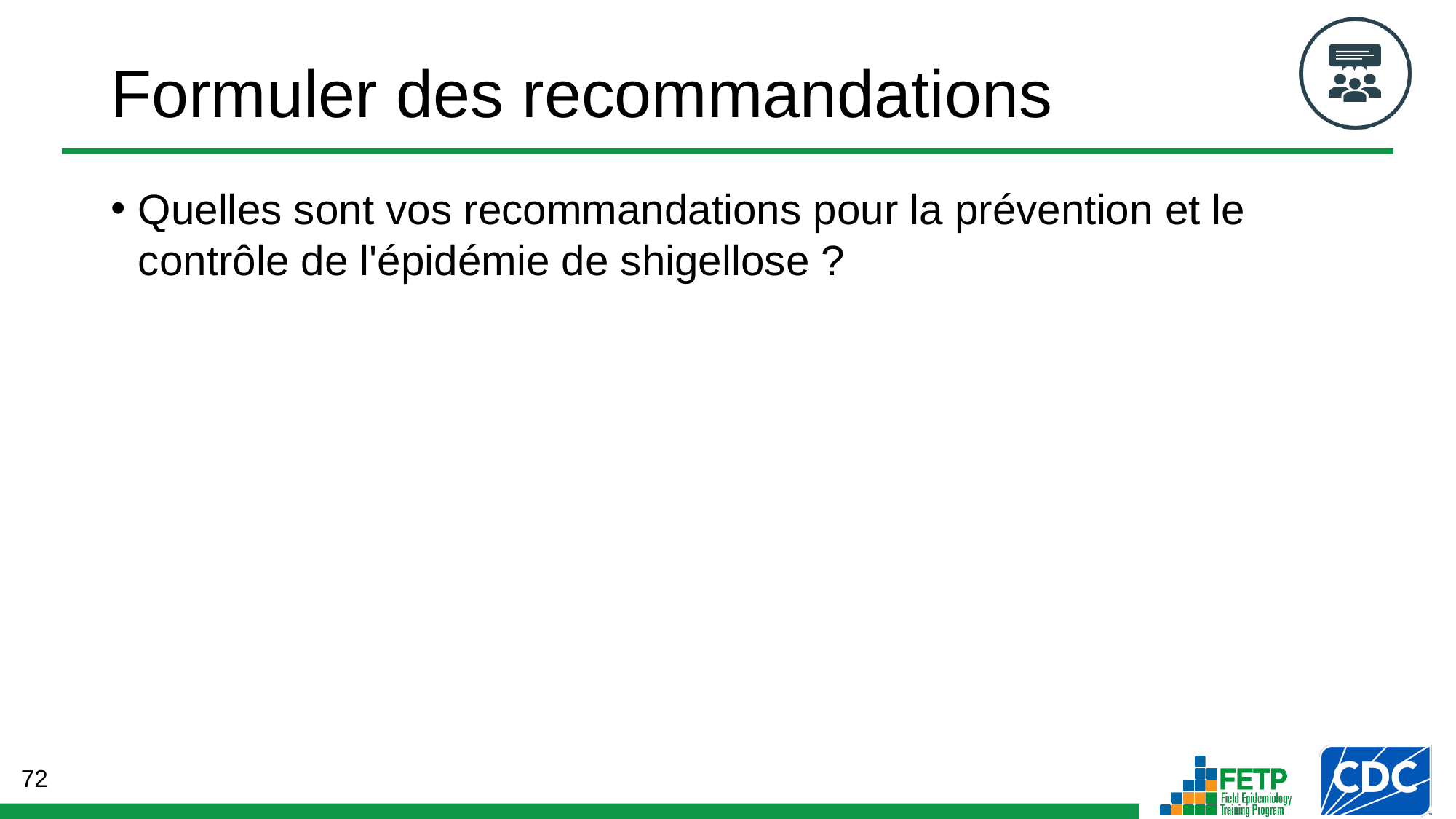

# Formuler des recommandations
Quelles sont vos recommandations pour la prévention et le contrôle de l'épidémie de shigellose ?